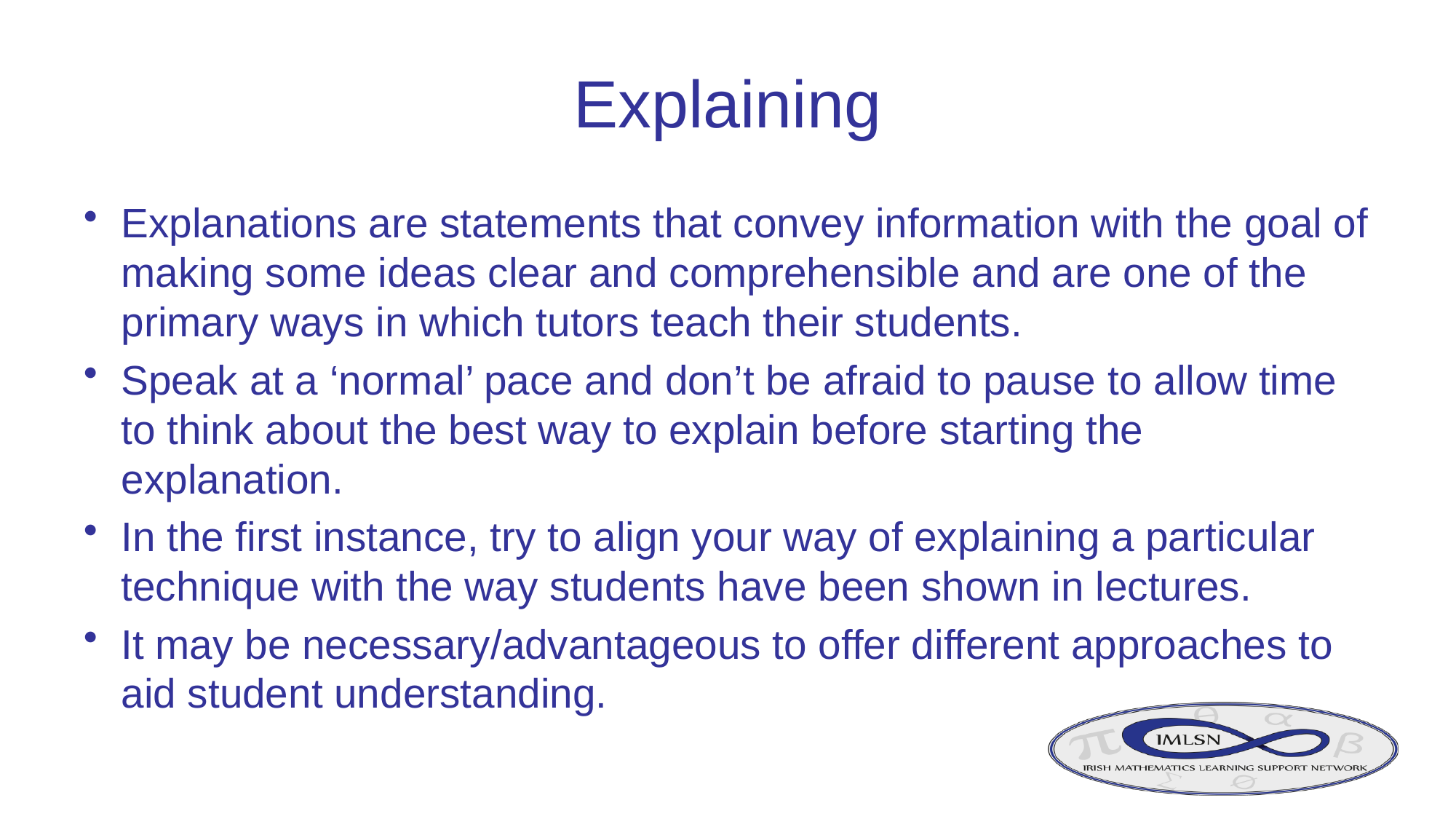

# Explaining
Explanations are statements that convey information with the goal of making some ideas clear and comprehensible and are one of the primary ways in which tutors teach their students.
Speak at a ‘normal’ pace and don’t be afraid to pause to allow time to think about the best way to explain before starting the explanation.
In the first instance, try to align your way of explaining a particular technique with the way students have been shown in lectures.
It may be necessary/advantageous to offer different approaches to aid student understanding.